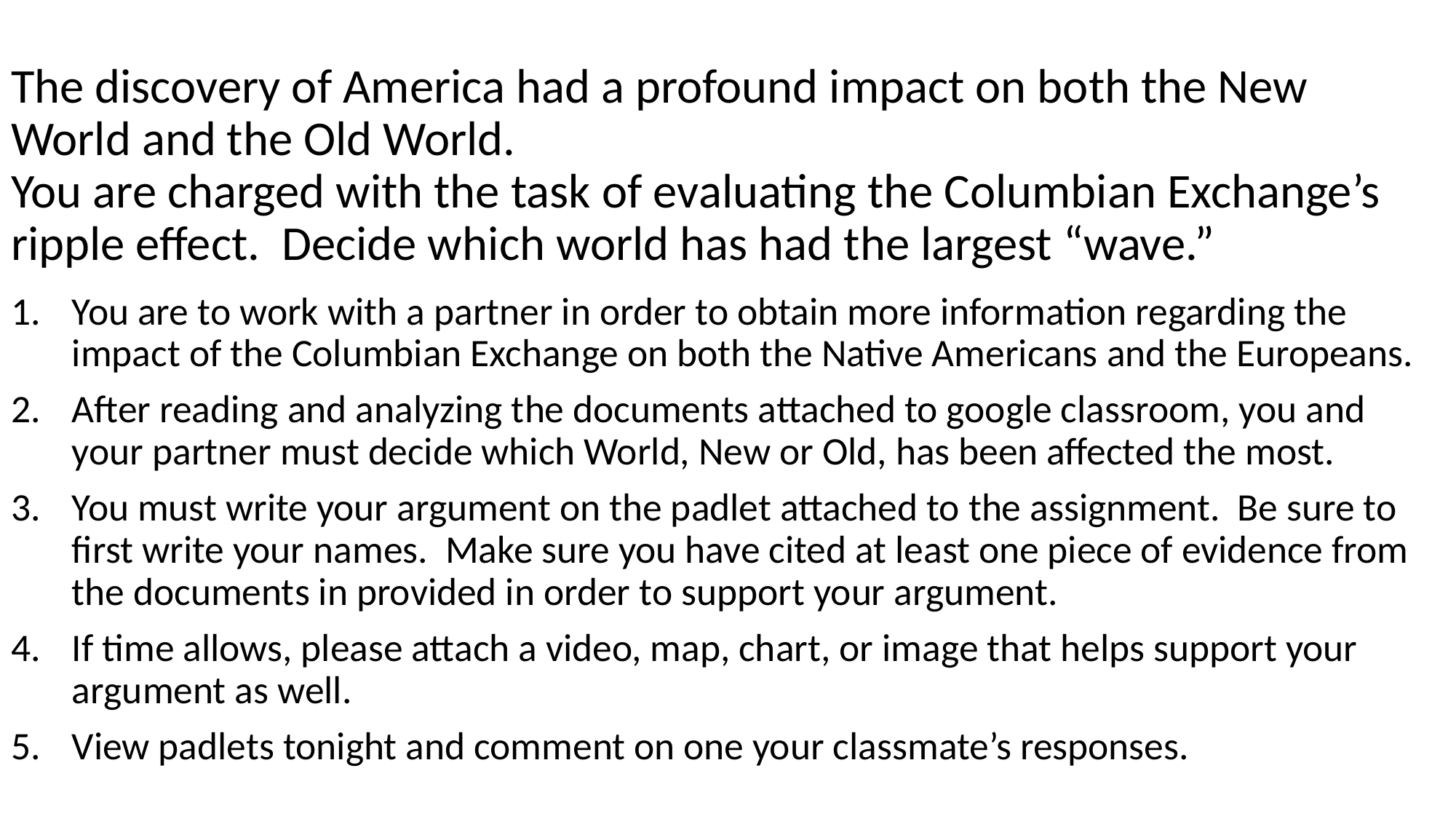

# The discovery of America had a profound impact on both the New World and the Old World. You are charged with the task of evaluating the Columbian Exchange’s ripple effect.  Decide which world has had the largest “wave.”
You are to work with a partner in order to obtain more information regarding the impact of the Columbian Exchange on both the Native Americans and the Europeans.
After reading and analyzing the documents attached to google classroom, you and your partner must decide which World, New or Old, has been affected the most.
You must write your argument on the padlet attached to the assignment.  Be sure to first write your names.  Make sure you have cited at least one piece of evidence from the documents in provided in order to support your argument.
If time allows, please attach a video, map, chart, or image that helps support your argument as well.
View padlets tonight and comment on one your classmate’s responses.